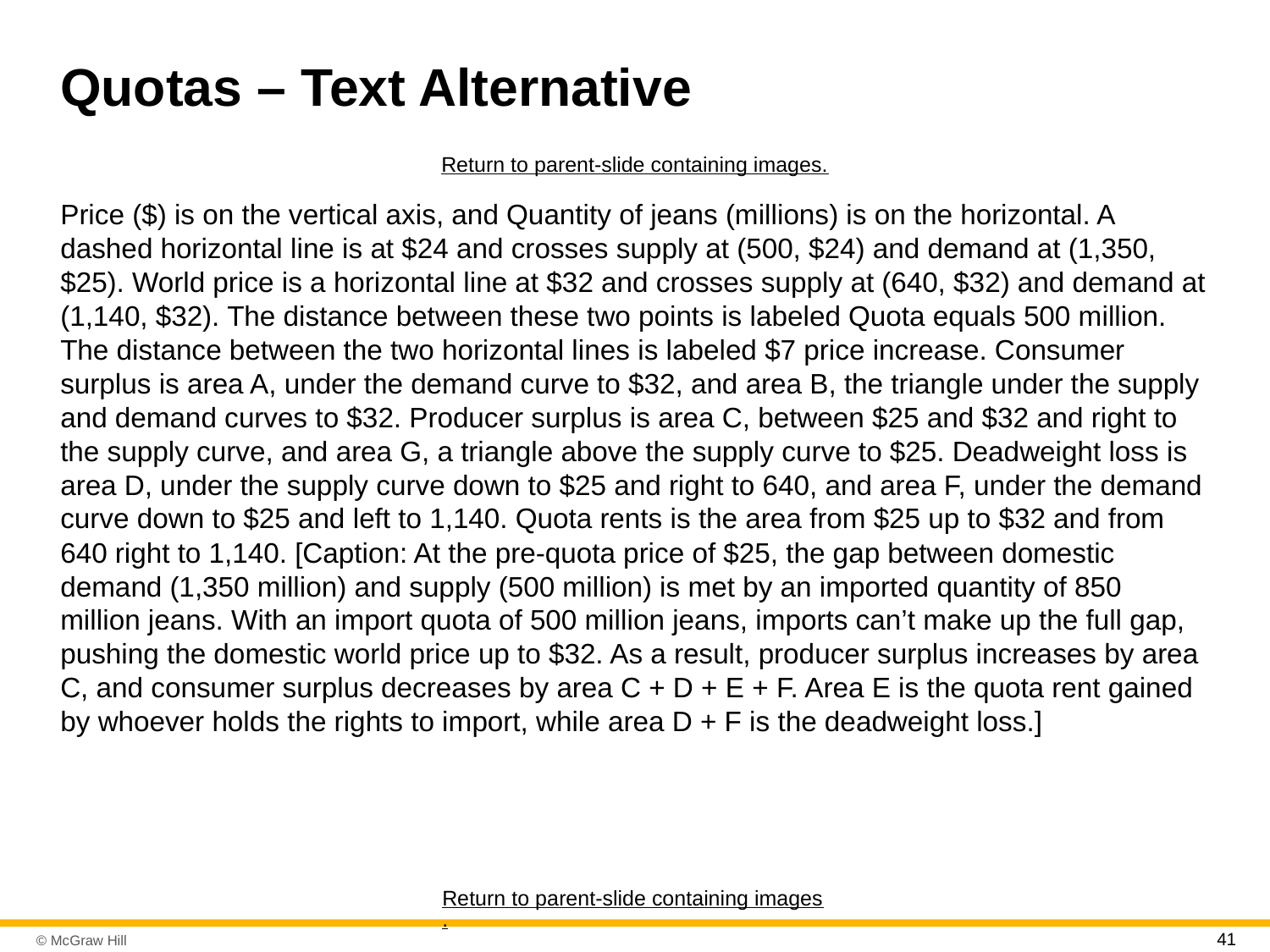

# Quotas – Text Alternative
Return to parent-slide containing images.
Price ($) is on the vertical axis, and Quantity of jeans (millions) is on the horizontal. A dashed horizontal line is at $24 and crosses supply at (500, $24) and demand at (1,350, $25). World price is a horizontal line at $32 and crosses supply at (640, $32) and demand at (1,140, $32). The distance between these two points is labeled Quota equals 500 million. The distance between the two horizontal lines is labeled $7 price increase. Consumer surplus is area A, under the demand curve to $32, and area B, the triangle under the supply and demand curves to $32. Producer surplus is area C, between $25 and $32 and right to the supply curve, and area G, a triangle above the supply curve to $25. Deadweight loss is area D, under the supply curve down to $25 and right to 640, and area F, under the demand curve down to $25 and left to 1,140. Quota rents is the area from $25 up to $32 and from 640 right to 1,140. [Caption: At the pre-quota price of $25, the gap between domestic demand (1,350 million) and supply (500 million) is met by an imported quantity of 850 million jeans. With an import quota of 500 million jeans, imports can’t make up the full gap, pushing the domestic world price up to $32. As a result, producer surplus increases by area C, and consumer surplus decreases by area C + D + E + F. Area E is the quota rent gained by whoever holds the rights to import, while area D + F is the deadweight loss.]
Return to parent-slide containing images.